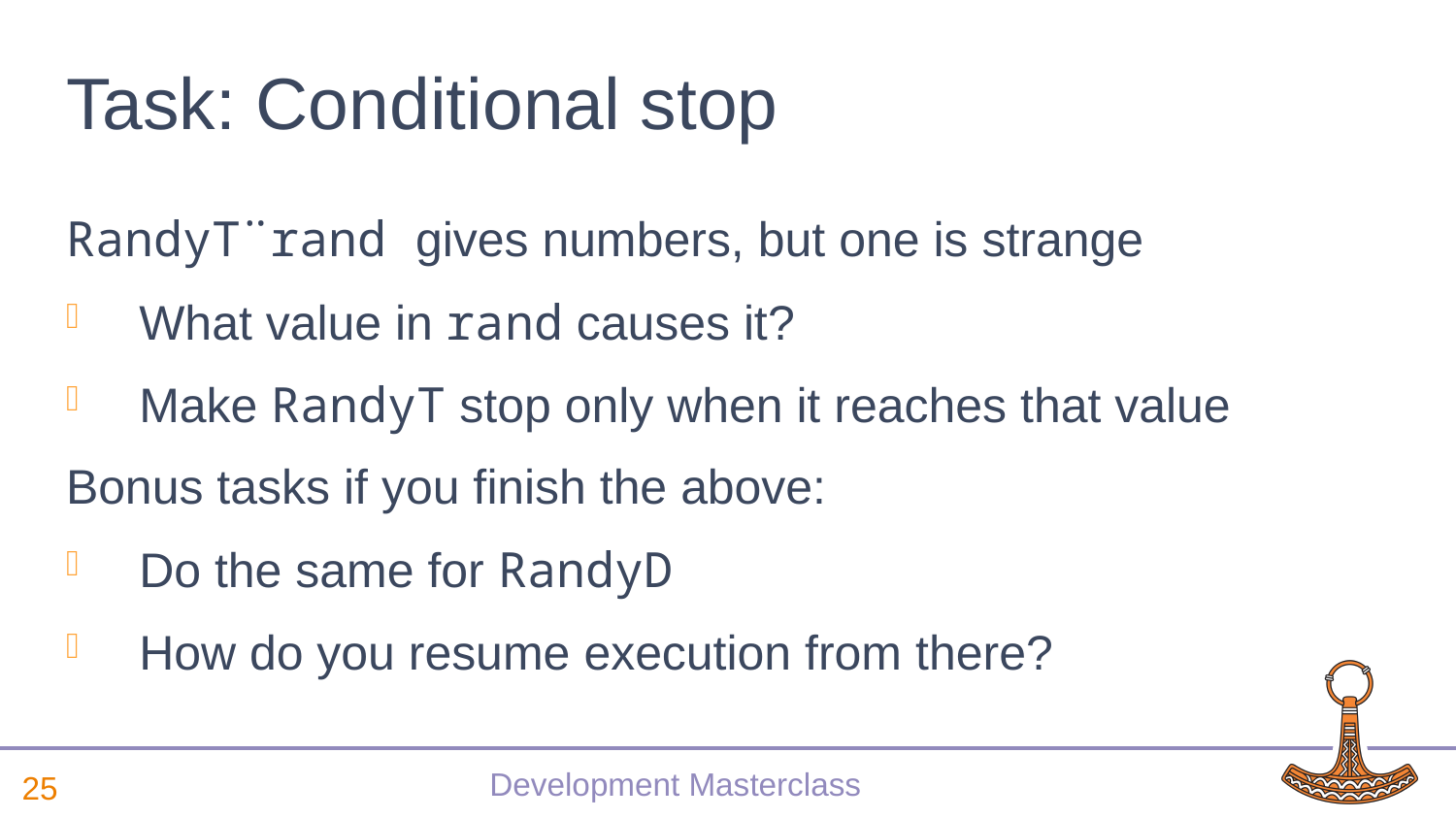

# Task: Conditional stop
RandyT¨rand gives numbers, but one is strange
What value in rand causes it?
Make RandyT stop only when it reaches that value
Bonus tasks if you finish the above:
Do the same for RandyD
How do you resume execution from there?